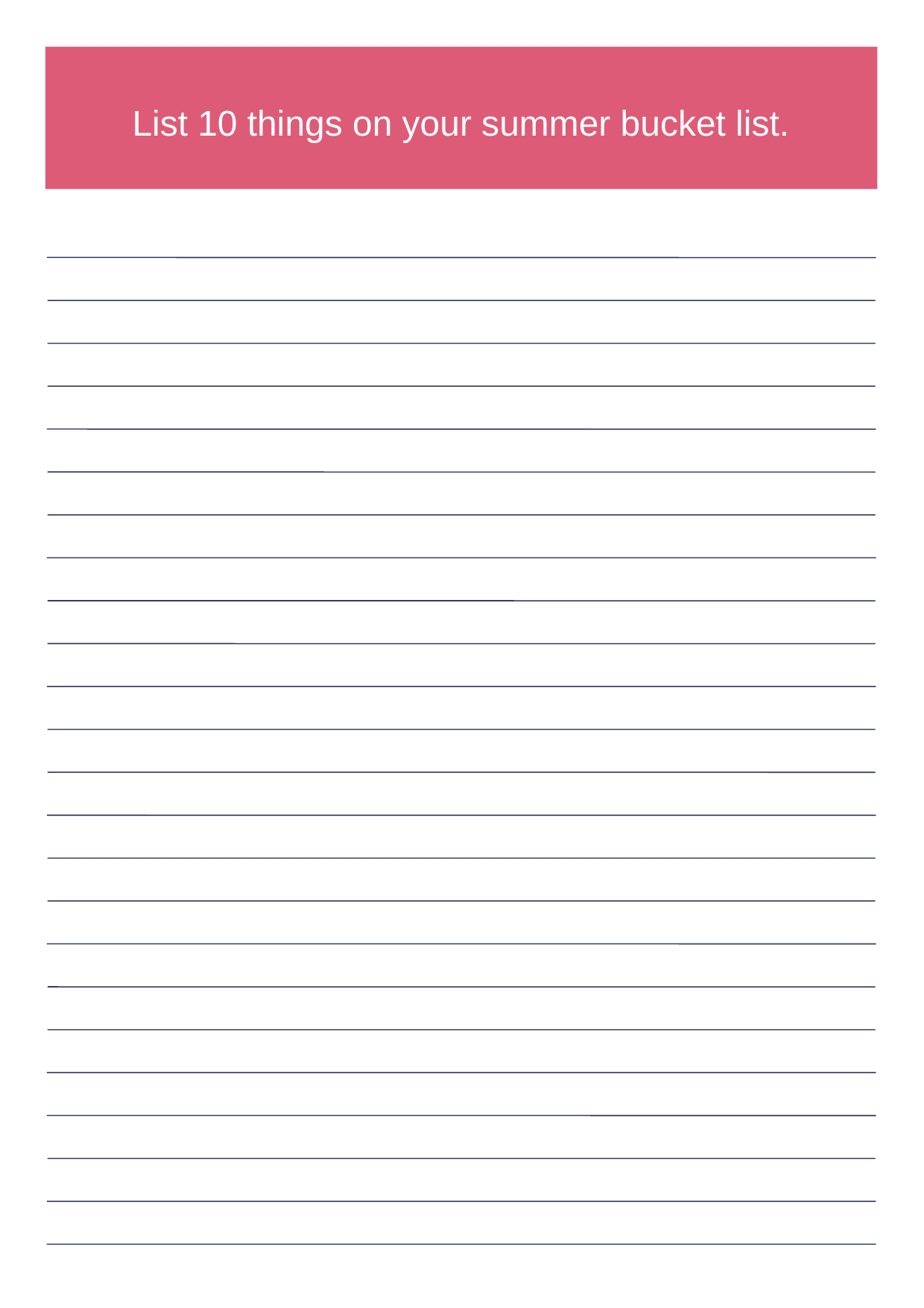

List 10 things on your summer bucket list.